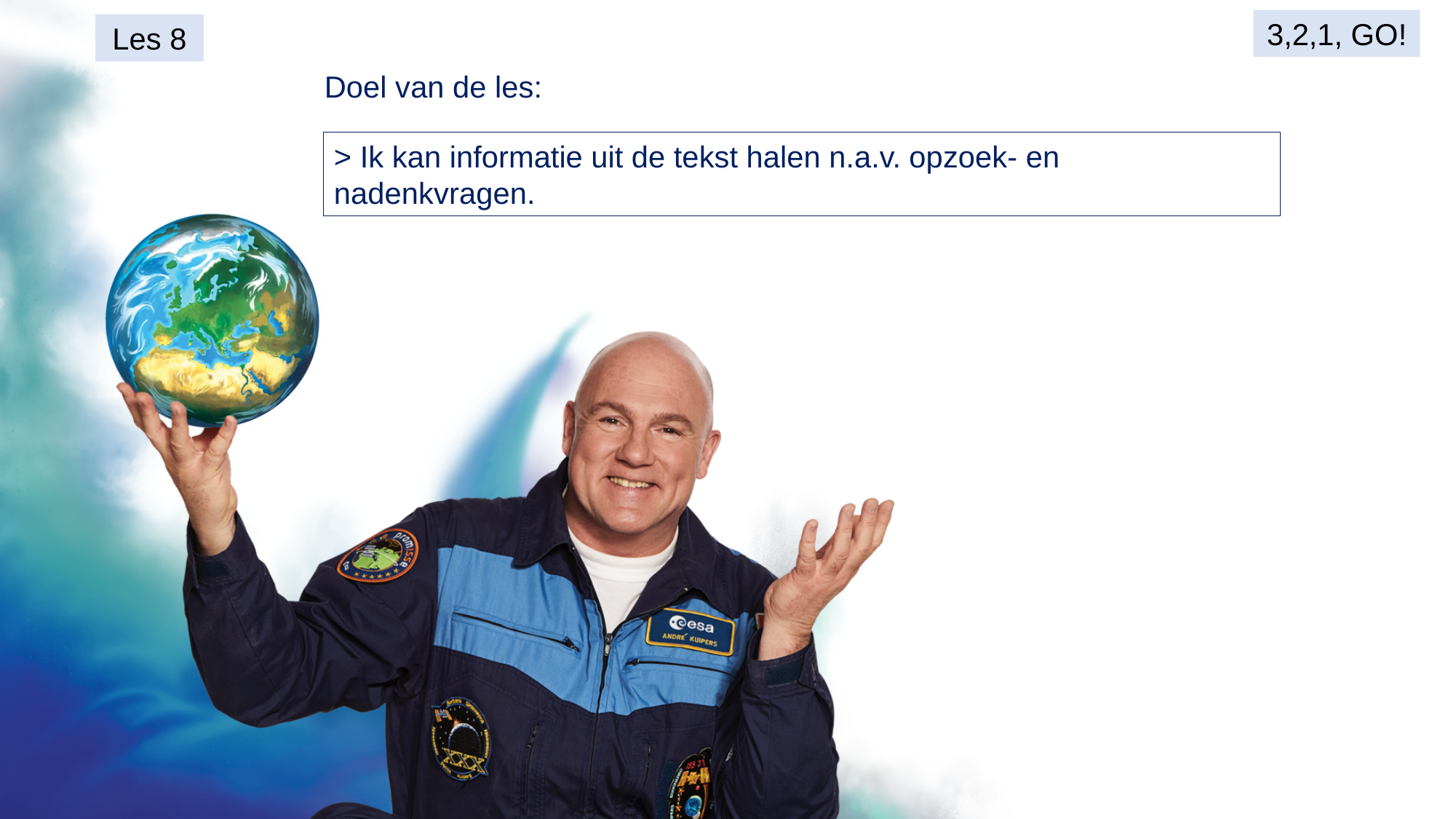

3,2,1, GO!
Les 8
Doel van de les:

> Ik kan informatie uit de tekst halen n.a.v. opzoek- en nadenkvragen.